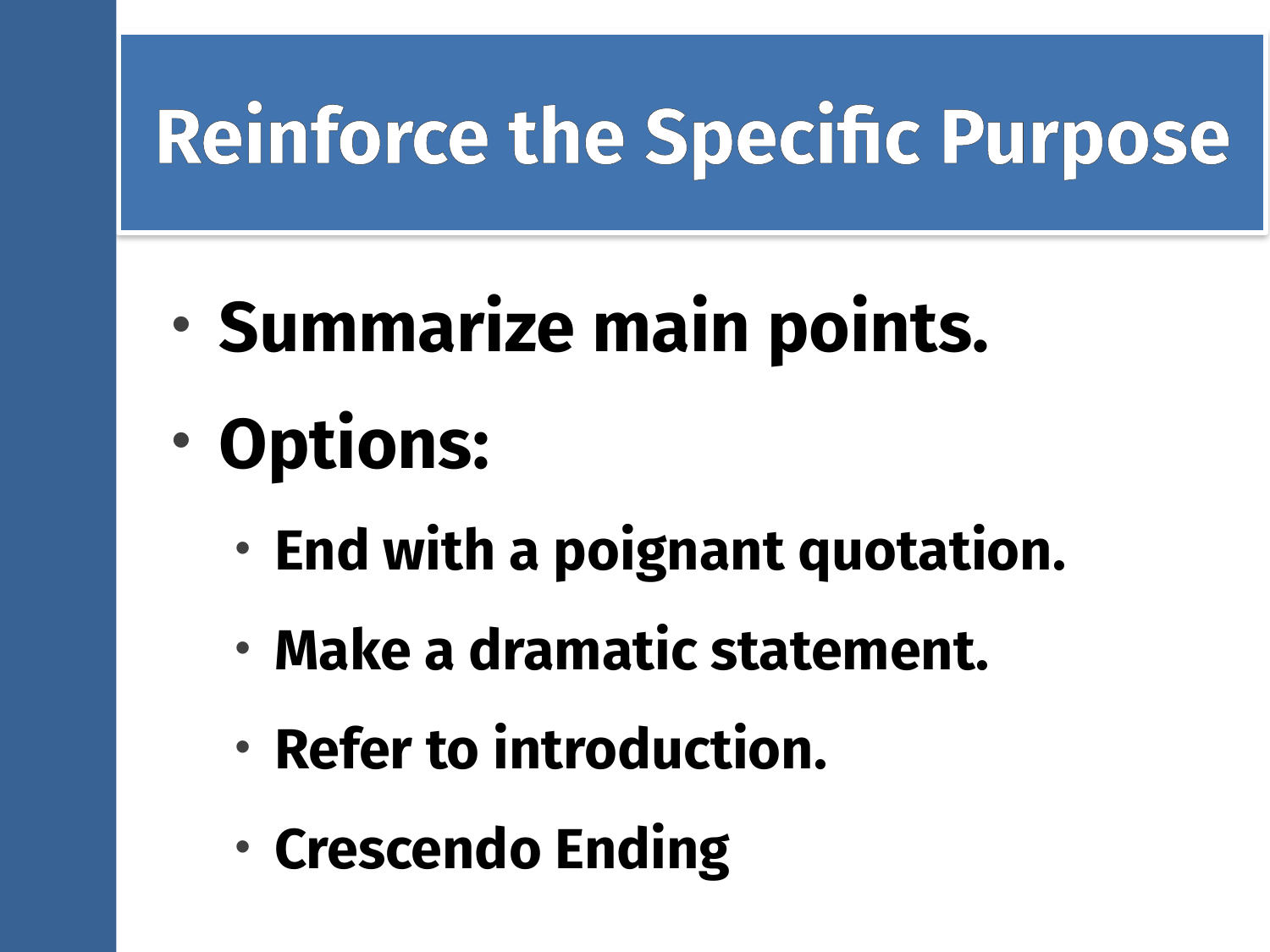

# Reinforce the Specific Purpose
Summarize main points.
Options:
End with a poignant quotation.
Make a dramatic statement.
Refer to introduction.
Crescendo Ending